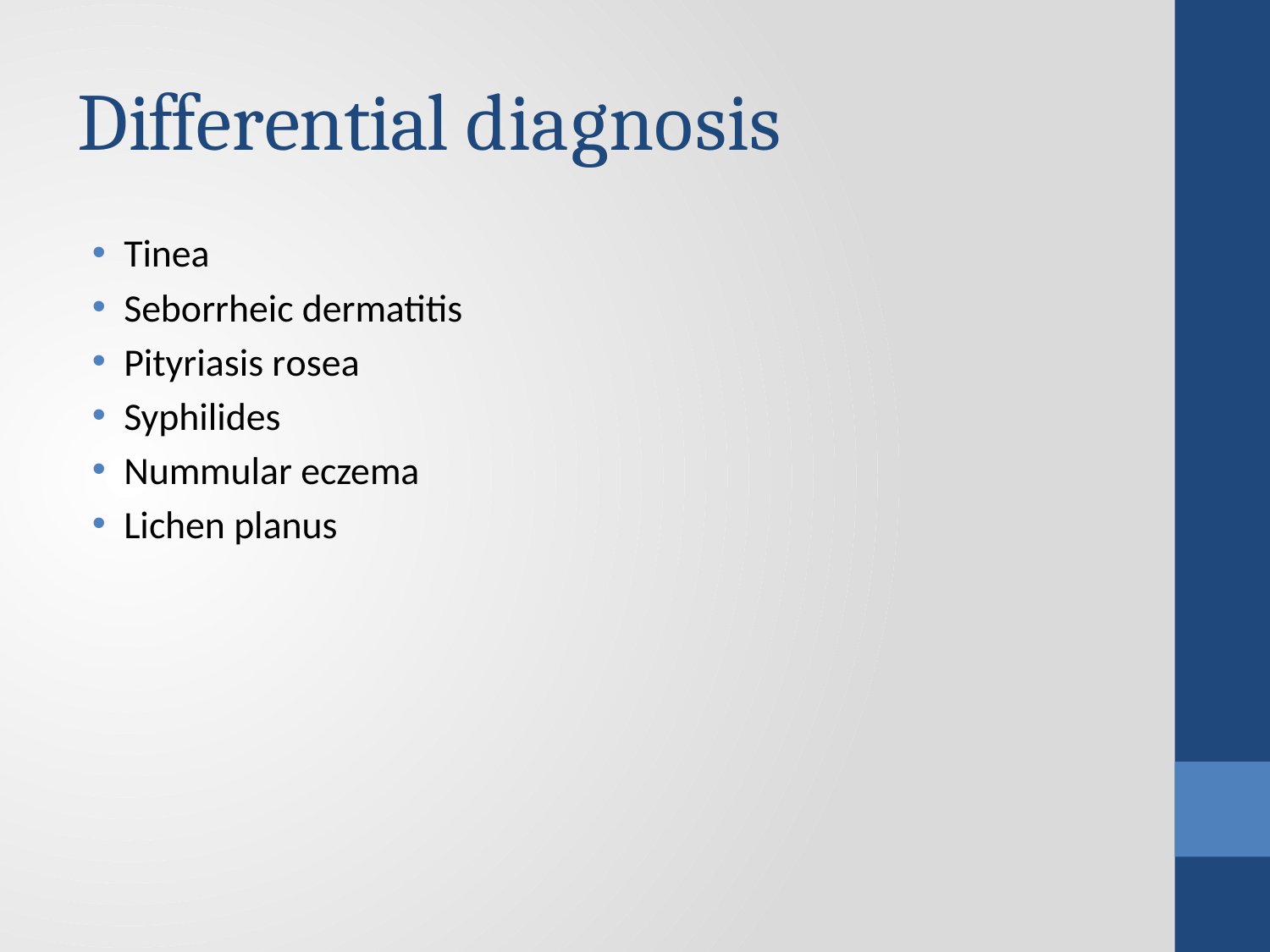

# Differential diagnosis
Tinea
Seborrheic dermatitis
Pityriasis rosea
Syphilides
Nummular eczema
Lichen planus